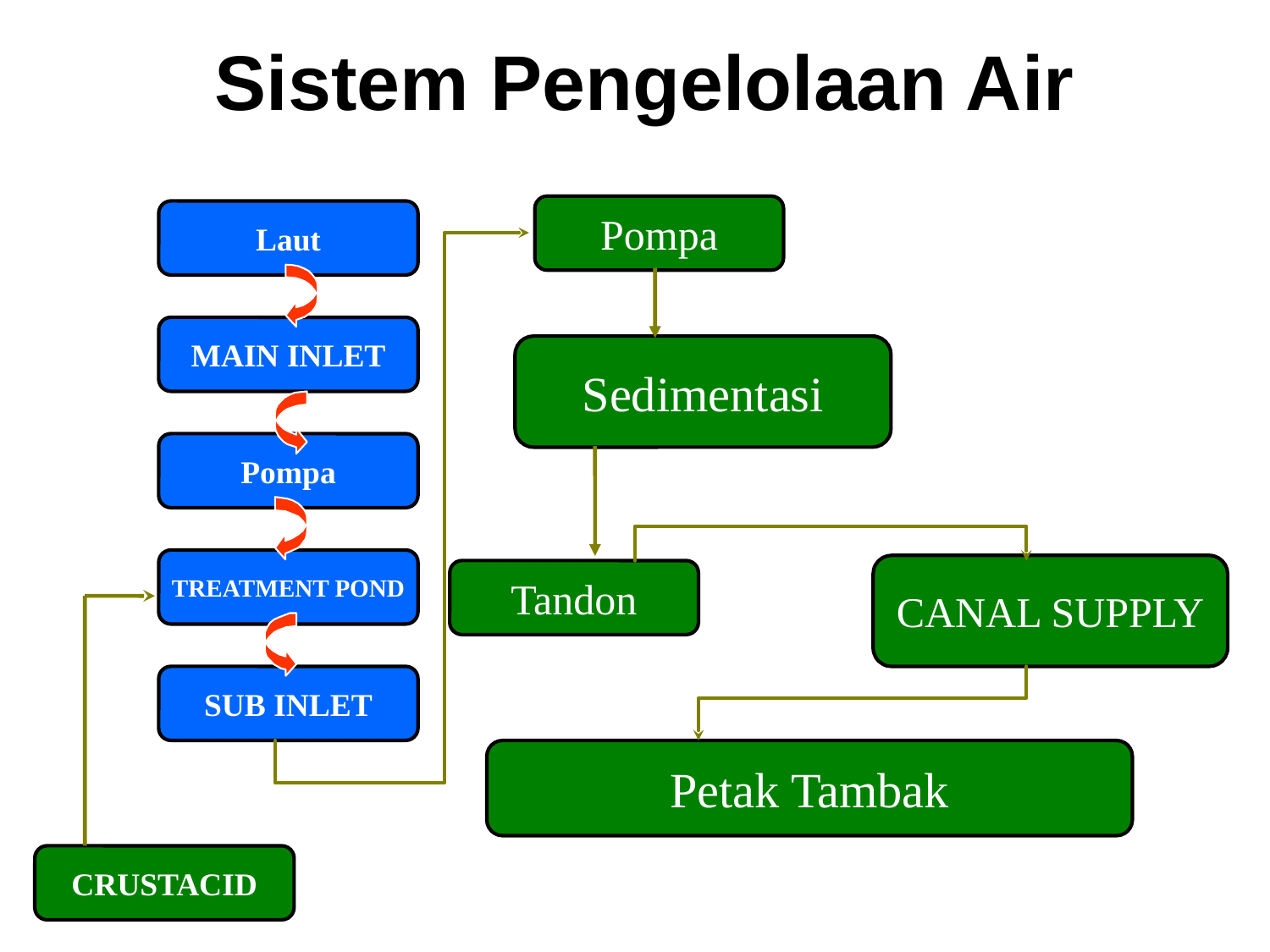

Sistem Pengelolaan Air

Pompa
Laut

MAIN INLET
Sedimentasi

Pompa

TREATMENT POND
CANAL SUPPLY
Tandon

SUB INLET

Petak Tambak
CRUSTACID